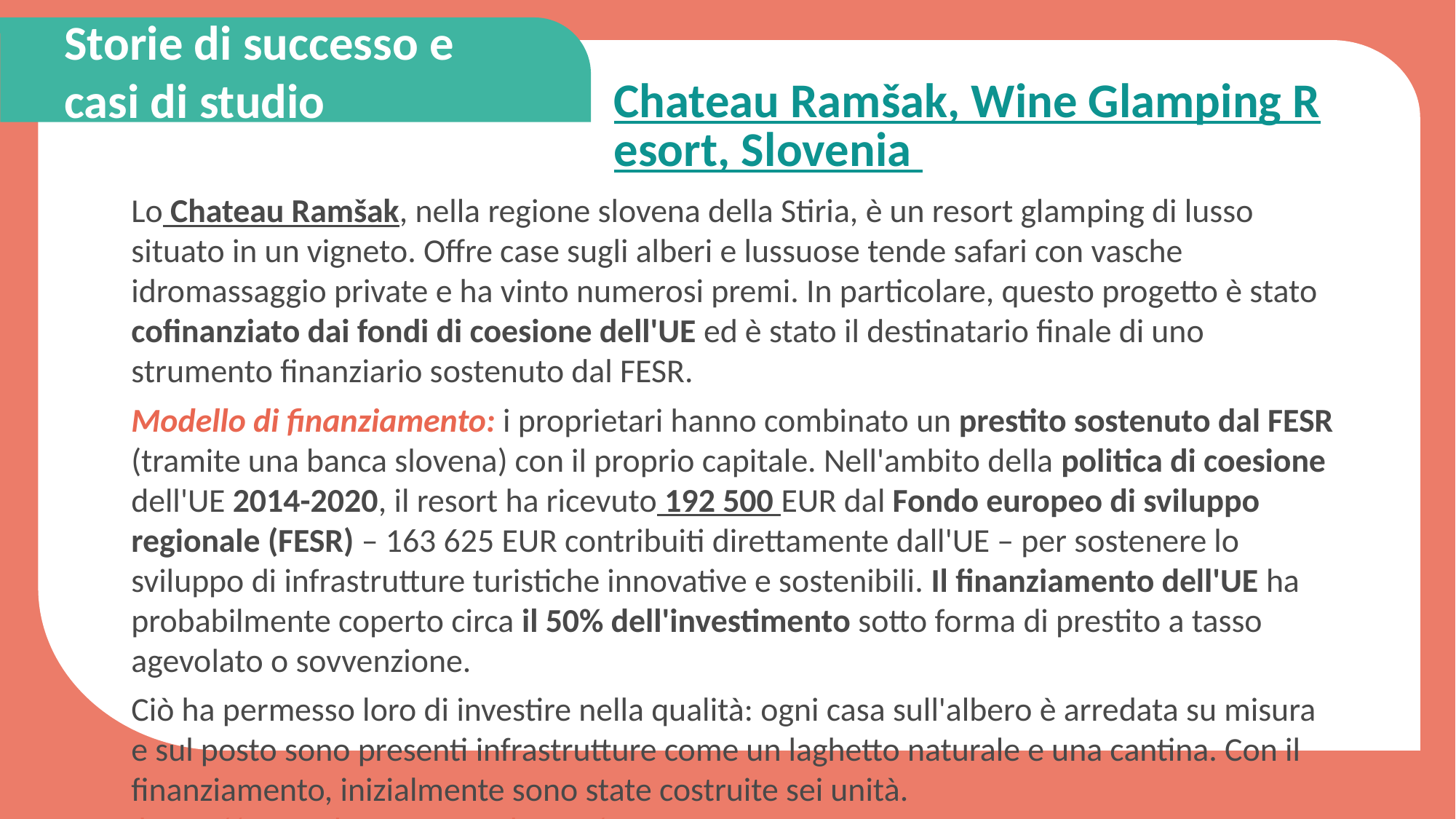

Storie di successo e casi di studio
Chateau Ramšak, Wine Glamping Resort, Slovenia
Lo Chateau Ramšak, nella regione slovena della Stiria, è un resort glamping di lusso situato in un vigneto. Offre case sugli alberi e lussuose tende safari con vasche idromassaggio private e ha vinto numerosi premi. In particolare, questo progetto è stato cofinanziato dai fondi di coesione dell'UE ed è stato il destinatario finale di uno strumento finanziario sostenuto dal FESR.
Modello di finanziamento: i proprietari hanno combinato un prestito sostenuto dal FESR (tramite una banca slovena) con il proprio capitale. Nell'ambito della politica di coesione dell'UE 2014-2020, il resort ha ricevuto 192 500 EUR dal Fondo europeo di sviluppo regionale (FESR) – 163 625 EUR contribuiti direttamente dall'UE – per sostenere lo sviluppo di infrastrutture turistiche innovative e sostenibili. Il finanziamento dell'UE ha probabilmente coperto circa il 50% dell'investimento sotto forma di prestito a tasso agevolato o sovvenzione.
Ciò ha permesso loro di investire nella qualità: ogni casa sull'albero è arredata su misura e sul posto sono presenti infrastrutture come un laghetto naturale e una cantina. Con il finanziamento, inizialmente sono state costruite sei unità. https://www.chateauramsak.com/